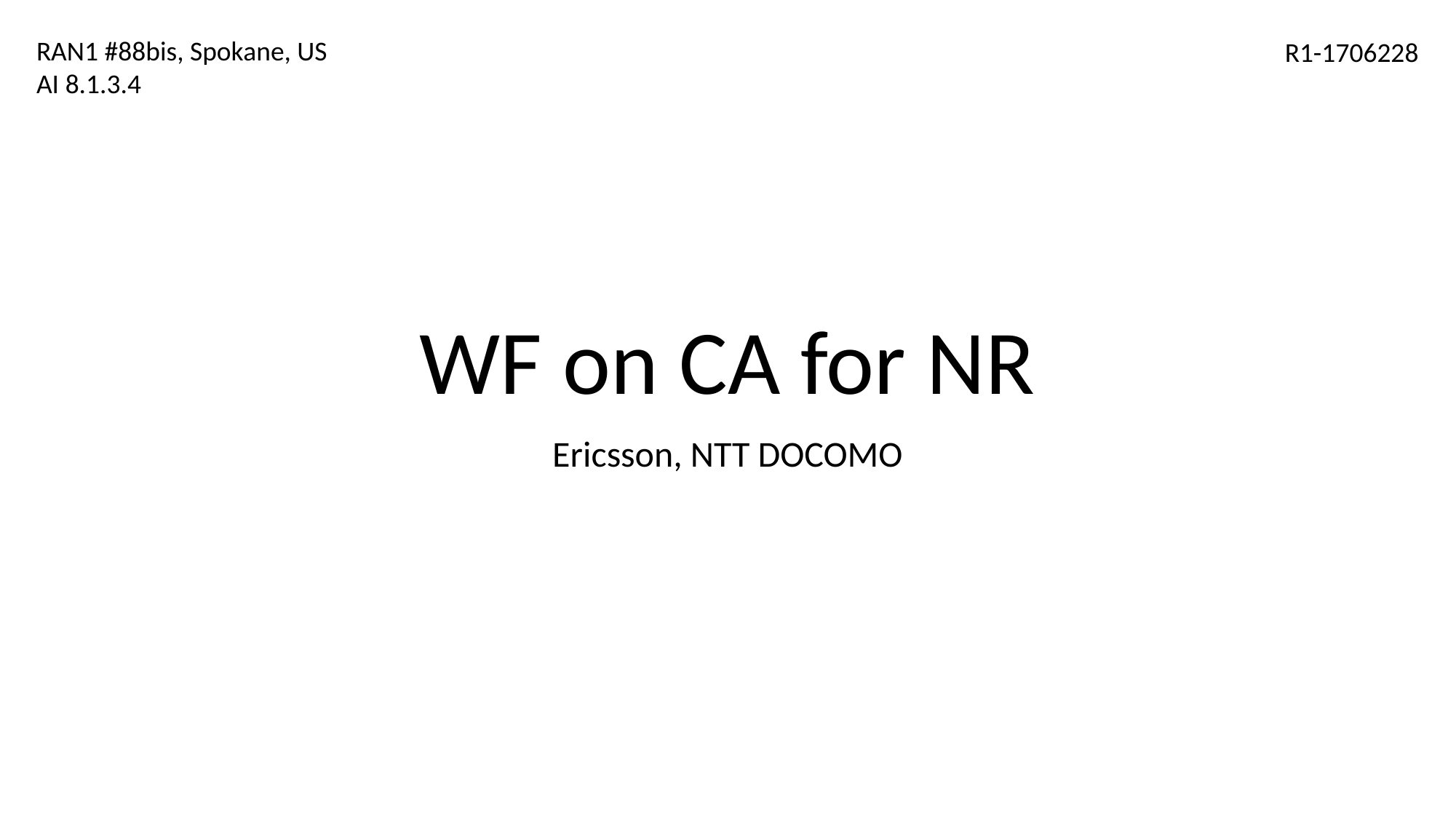

RAN1 #88bis, Spokane, US
AI 8.1.3.4
R1-1706228
# WF on CA for NR
Ericsson, NTT DOCOMO